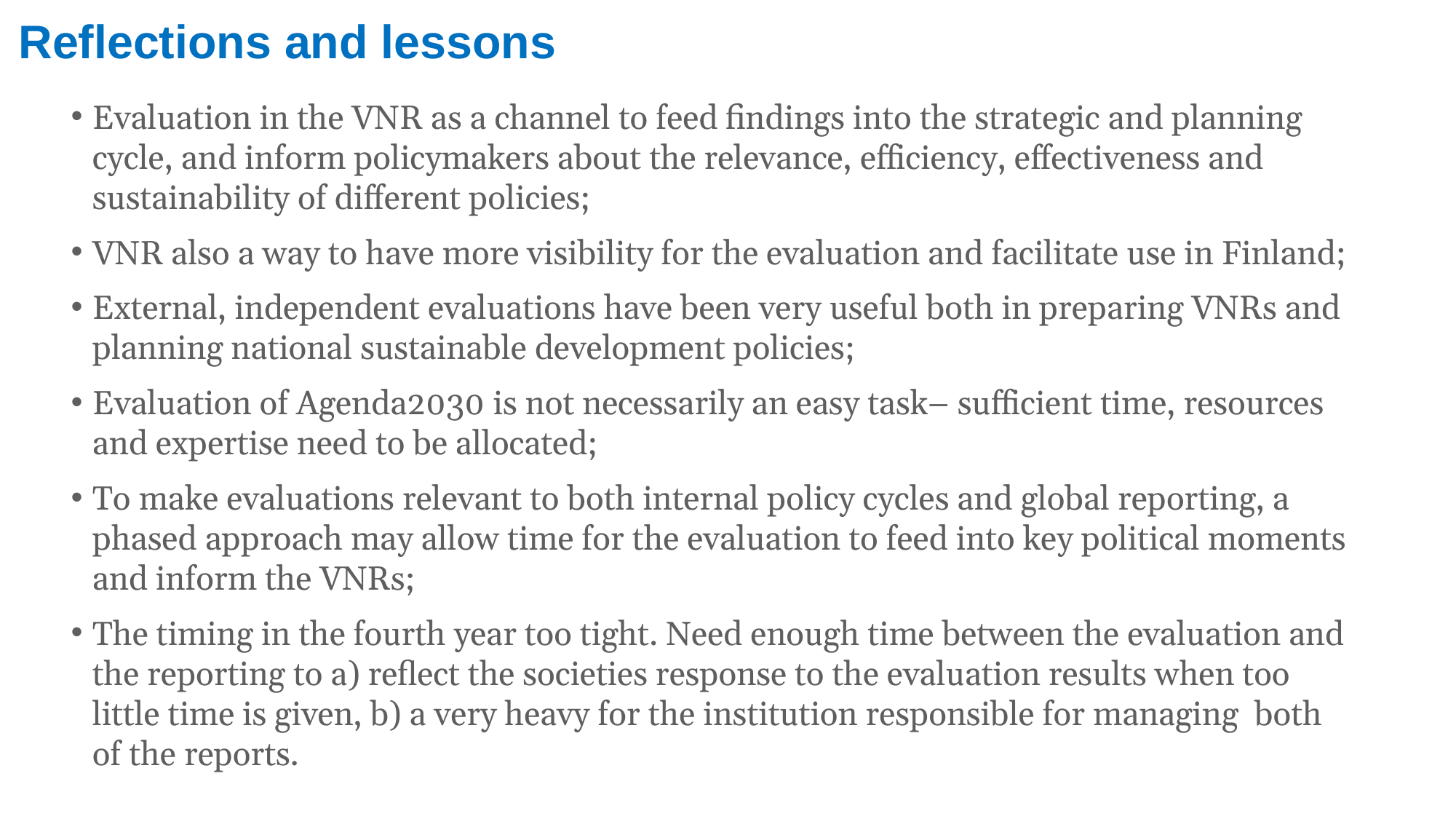

Reflections and lessons
Evaluation in the VNR as a channel to feed findings into the strategic and planning cycle, and inform policymakers about the relevance, efficiency, effectiveness and sustainability of different policies;
VNR also a way to have more visibility for the evaluation and facilitate use in Finland;
External, independent evaluations have been very useful both in preparing VNRs and planning national sustainable development policies;
Evaluation of Agenda2030 is not necessarily an easy task– sufficient time, resources and expertise need to be allocated;
To make evaluations relevant to both internal policy cycles and global reporting, a phased approach may allow time for the evaluation to feed into key political moments and inform the VNRs;
The timing in the fourth year too tight. Need enough time between the evaluation and the reporting to a) reflect the societies response to the evaluation results when too little time is given, b) a very heavy for the institution responsible for managing  both of the reports.